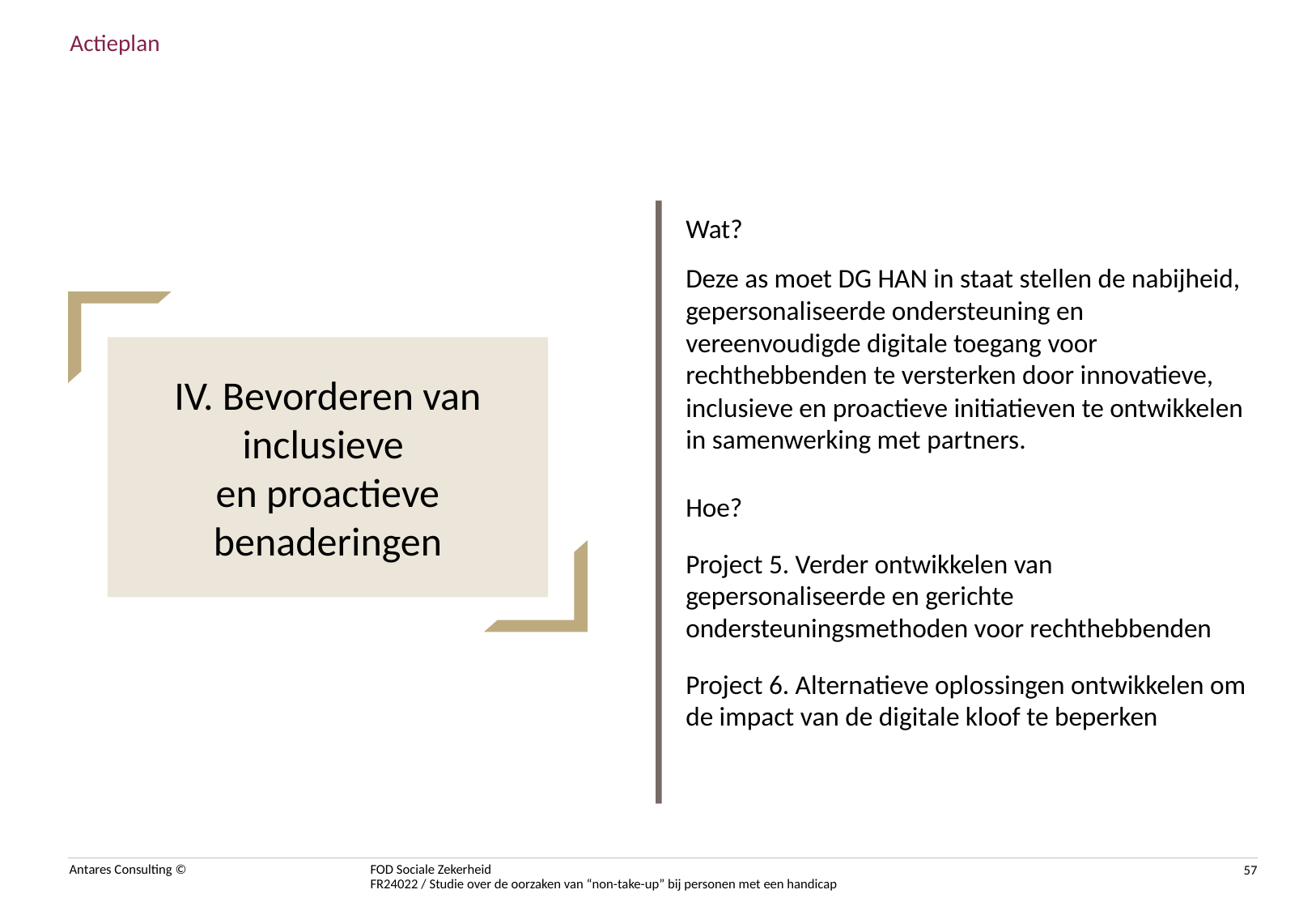

Actieplan

Wat?
Deze as moet DG HAN in staat stellen de nabijheid, gepersonaliseerde ondersteuning en vereenvoudigde digitale toegang voor rechthebbenden te versterken door innovatieve, inclusieve en proactieve initiatieven te ontwikkelen in samenwerking met partners.

Hoe?
Project 5. Verder ontwikkelen van gepersonaliseerde en gerichte ondersteuningsmethoden voor rechthebbenden
Project 6. Alternatieve oplossingen ontwikkelen om de impact van de digitale kloof te beperken

IV. Bevorderen van inclusieve
en proactieve benaderingen